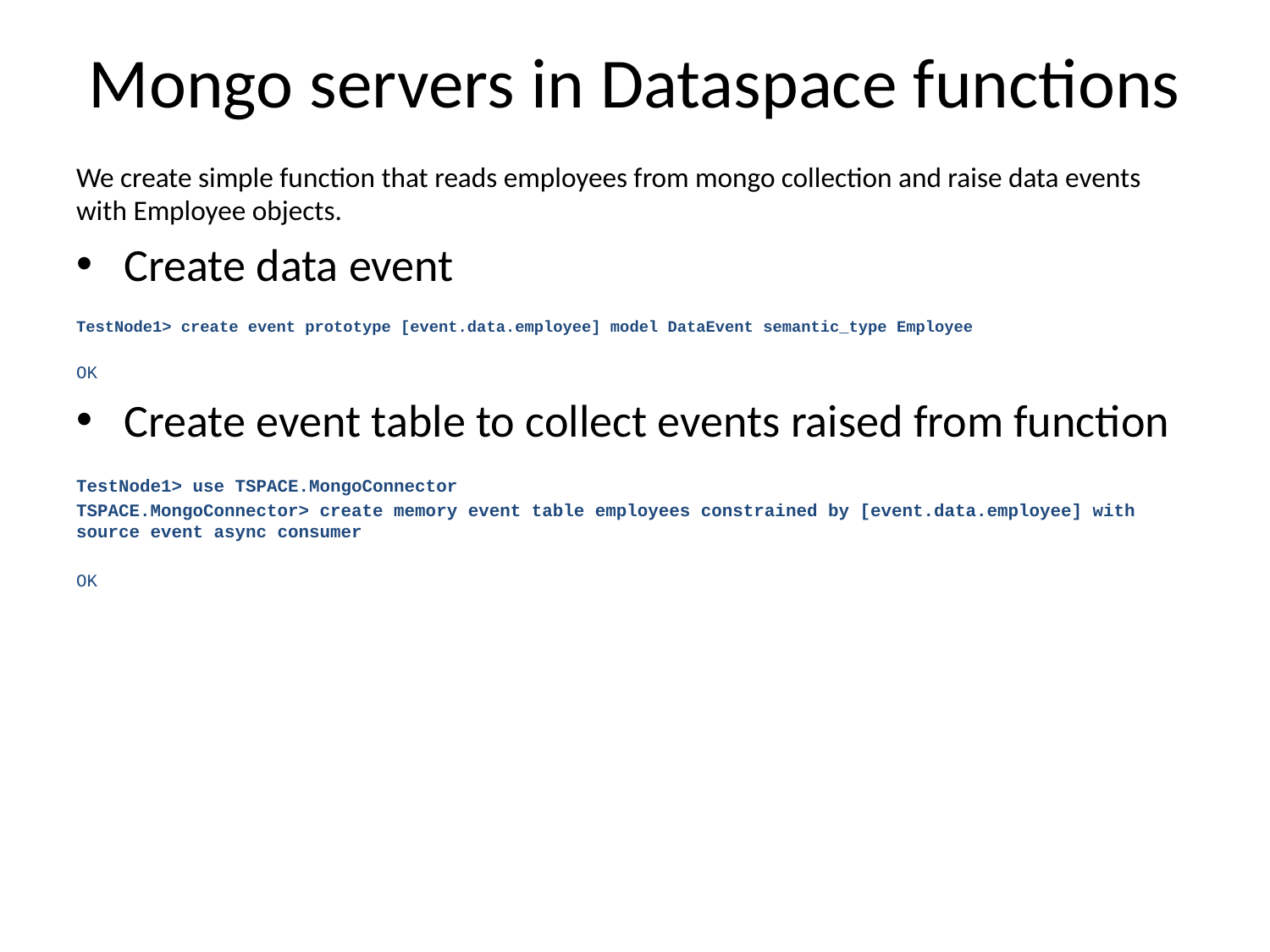

# Mongo servers in Dataspace functions
We create simple function that reads employees from mongo collection and raise data events with Employee objects.
Create data event

TestNode1> create event prototype [event.data.employee] model DataEvent semantic_type Employee

OK
Create event table to collect events raised from function

TestNode1> use TSPACE.MongoConnector
TSPACE.MongoConnector> create memory event table employees constrained by [event.data.employee] with source event async consumer

OK